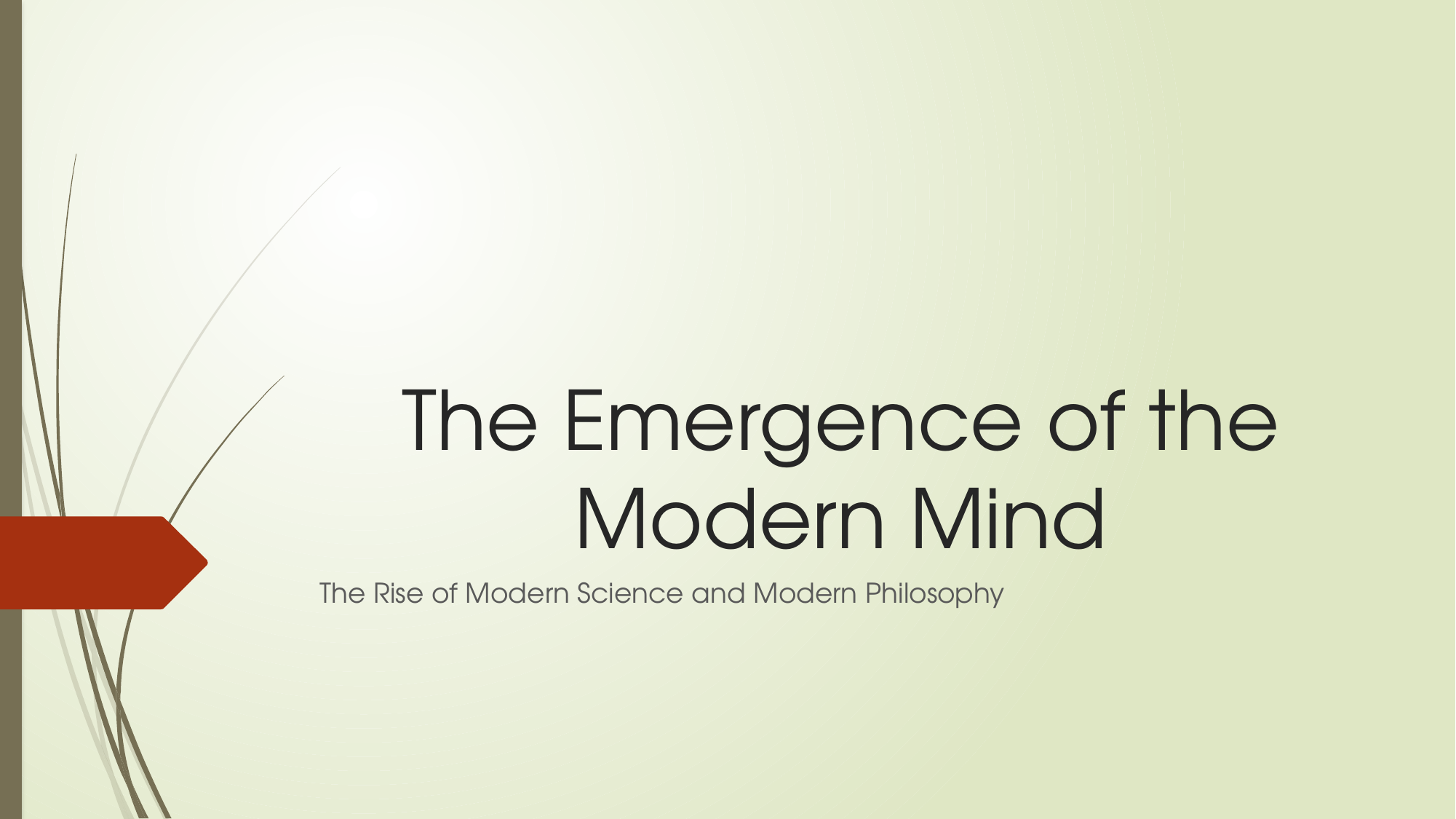

# The Emergence of the Modern Mind
The Rise of Modern Science and Modern Philosophy